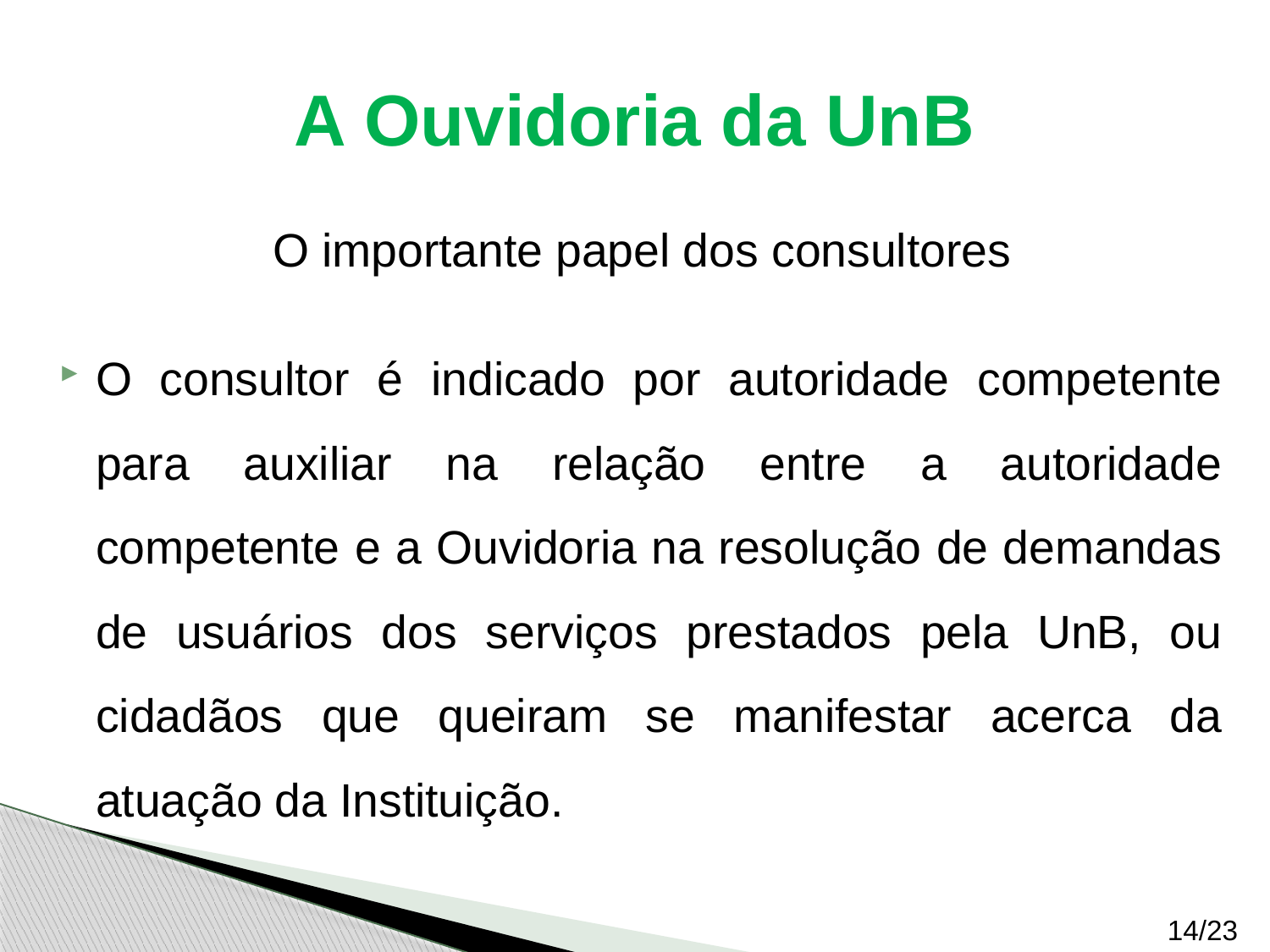

# A Ouvidoria da UnB
O importante papel dos consultores

O consultor é indicado por autoridade competente para auxiliar na relação entre a autoridade competente e a Ouvidoria na resolução de demandas de usuários dos serviços prestados pela UnB, ou cidadãos que queiram se manifestar acerca da atuação da Instituição.
14/23